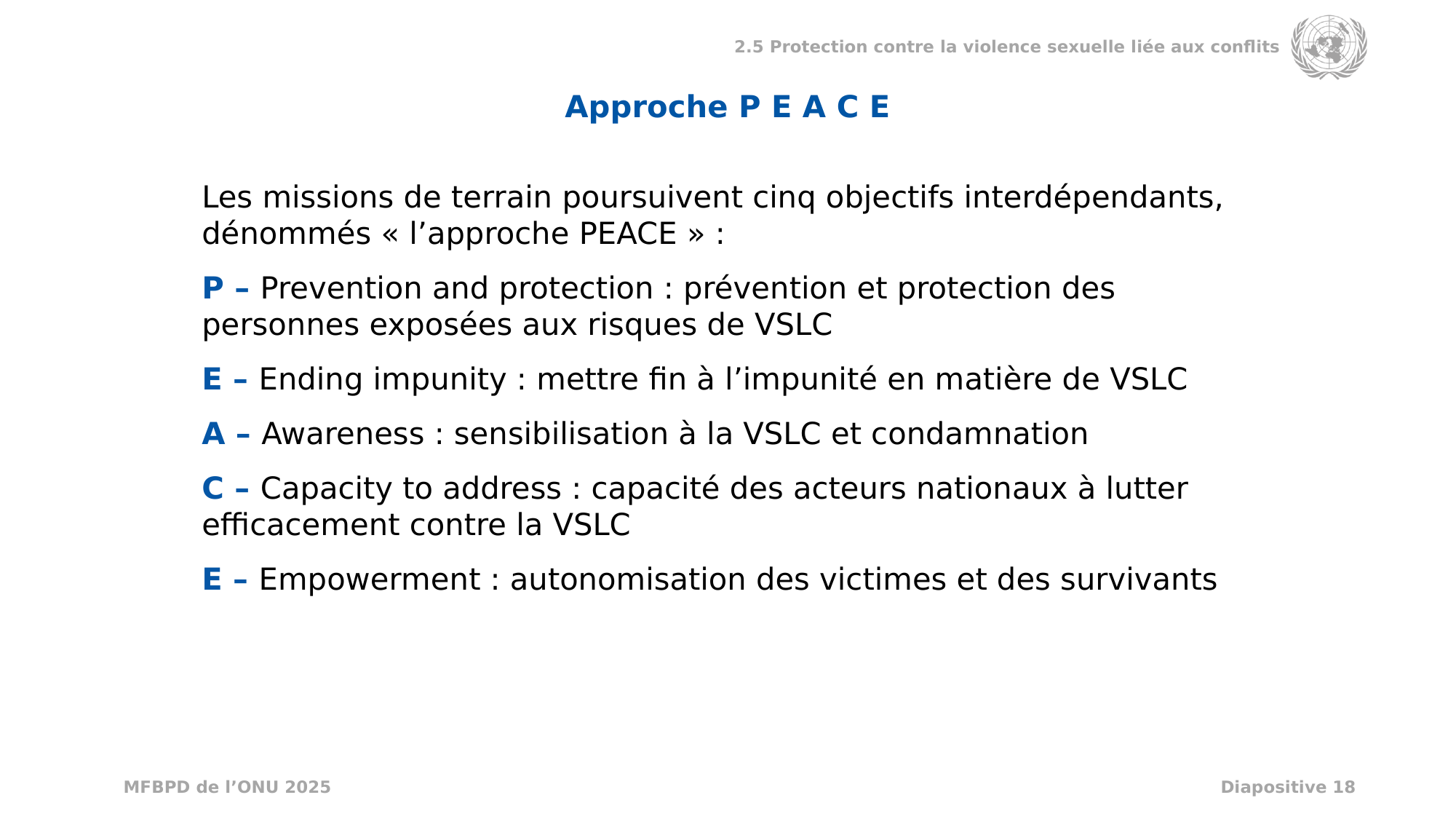

Approche P E A C E
Les missions de terrain poursuivent cinq objectifs interdépendants, dénommés « l’approche PEACE » :
P – Prevention and protection : prévention et protection des personnes exposées aux risques de VSLC
E – Ending impunity : mettre fin à l’impunité en matière de VSLC
A – Awareness : sensibilisation à la VSLC et condamnation
C – Capacity to address : capacité des acteurs nationaux à lutter efficacement contre la VSLC
E – Empowerment : autonomisation des victimes et des survivants